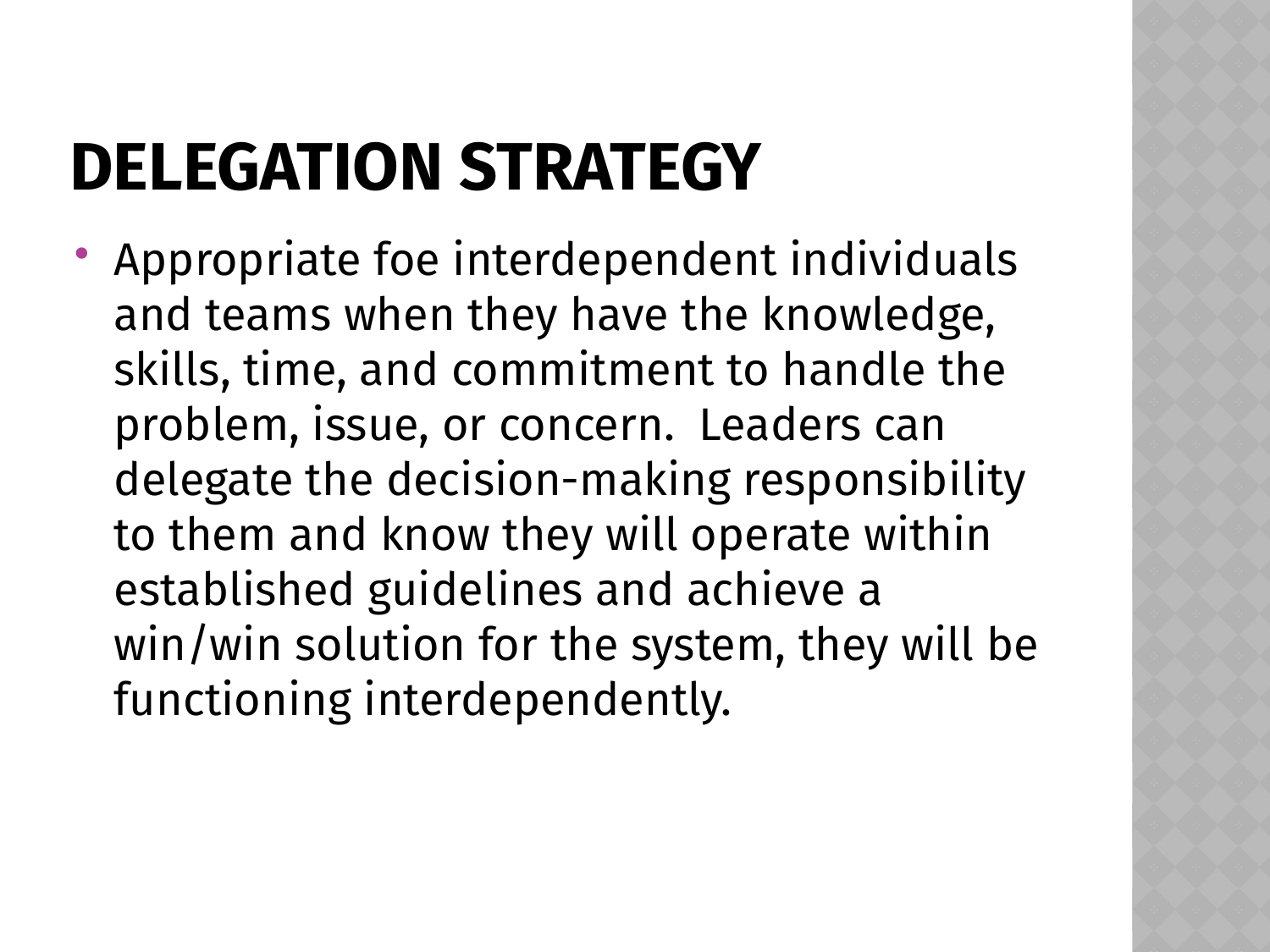

# Delegation strategy
Appropriate foe interdependent individuals and teams when they have the knowledge, skills, time, and commitment to handle the problem, issue, or concern.  Leaders can delegate the decision-making responsibility to them and know they will operate within established guidelines and achieve a win/win solution for the system, they will be functioning interdependently.